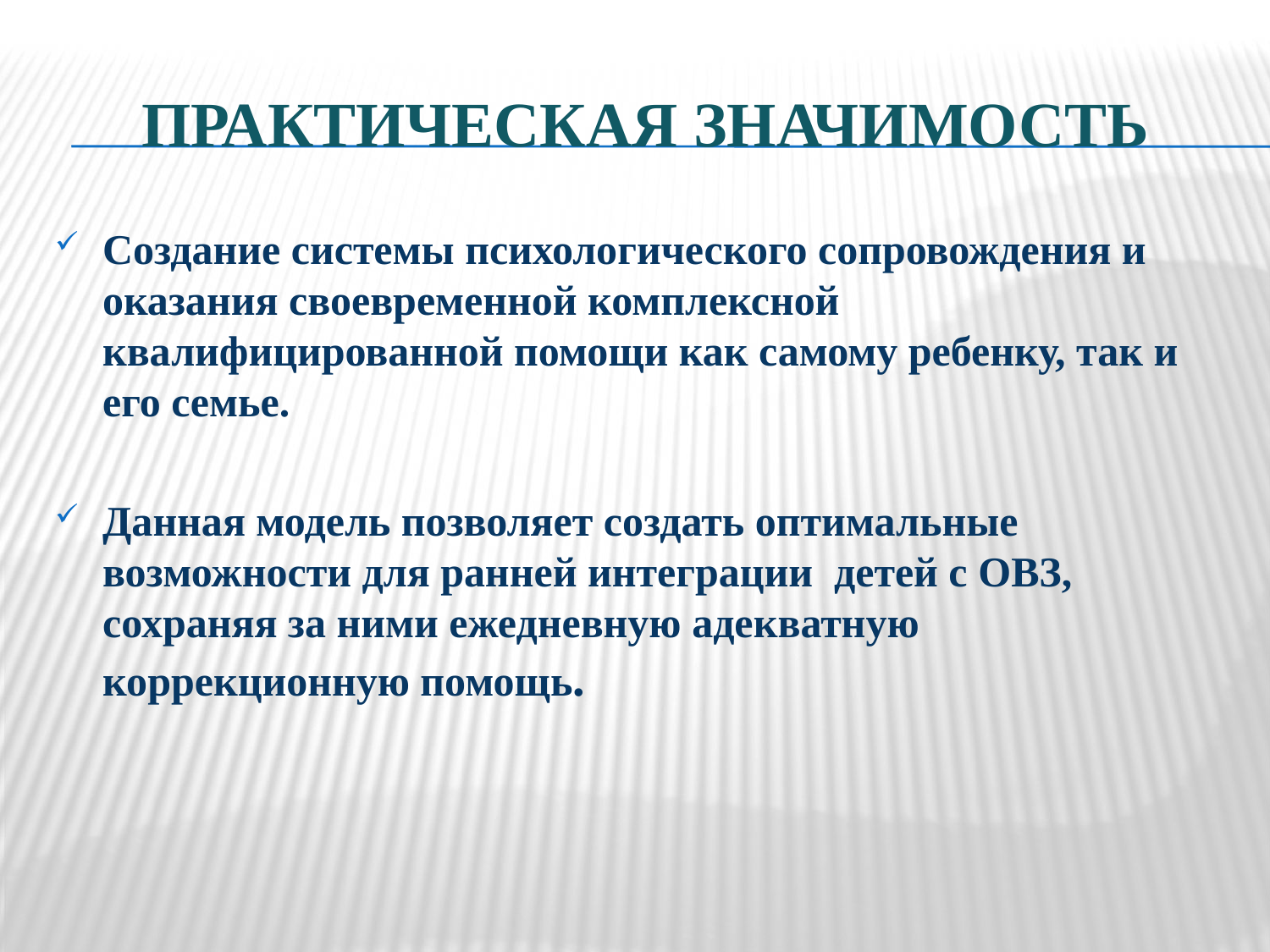

# Практическая значимость
Создание системы психологического сопровождения и оказания своевременной комплексной квалифицированной помощи как самому ребенку, так и его семье.

Данная модель позволяет создать оптимальные возможности для ранней интеграции  детей с ОВЗ, сохраняя за ними ежедневную адекватную коррекционную помощь.